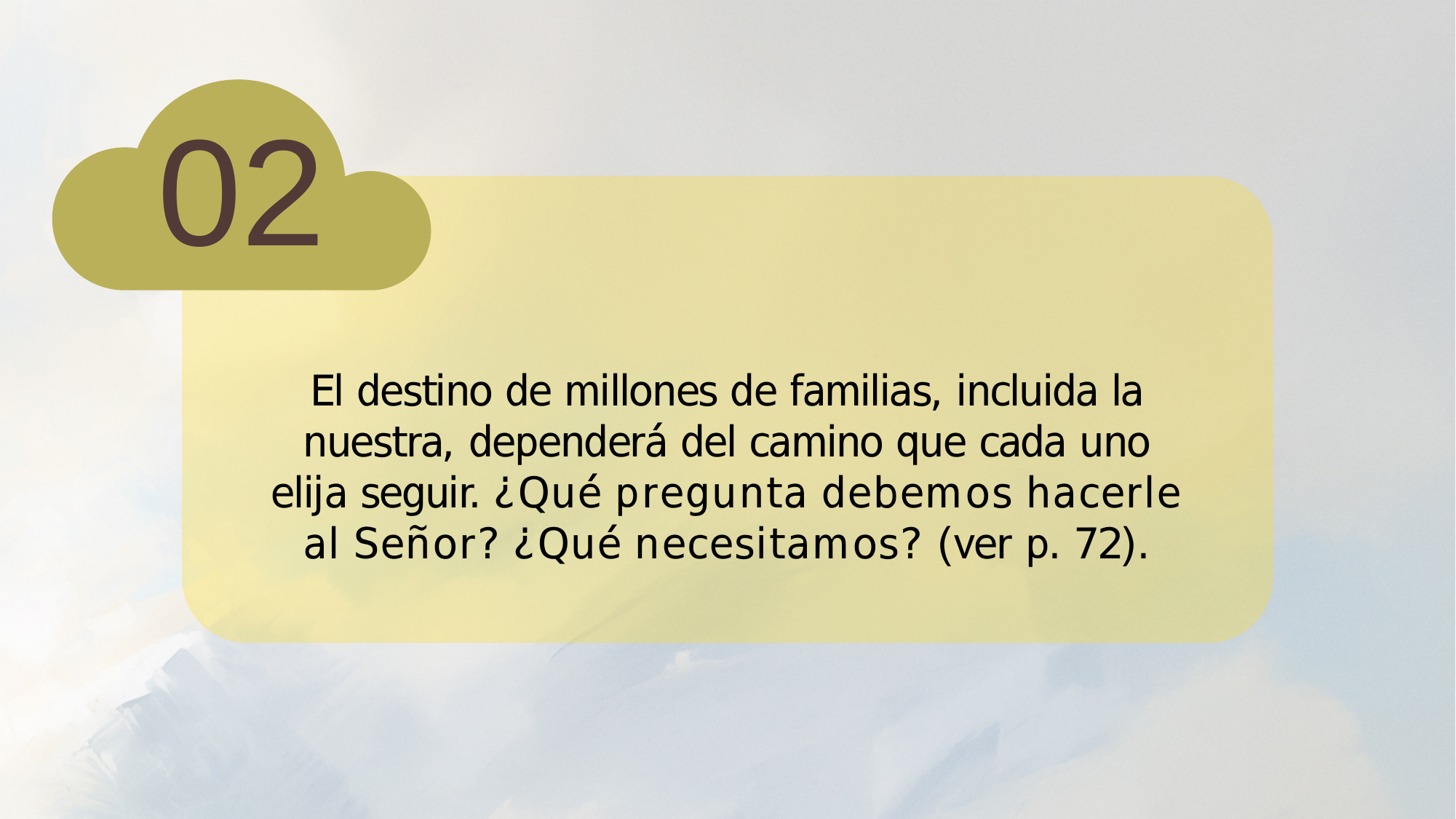

02

El destino de millones de familias, incluida la nuestra, dependerá del camino que cada uno elija seguir. ¿Qué pregunta debemos hacerle al Señor? ¿Qué necesitamos? (ver p. 72).